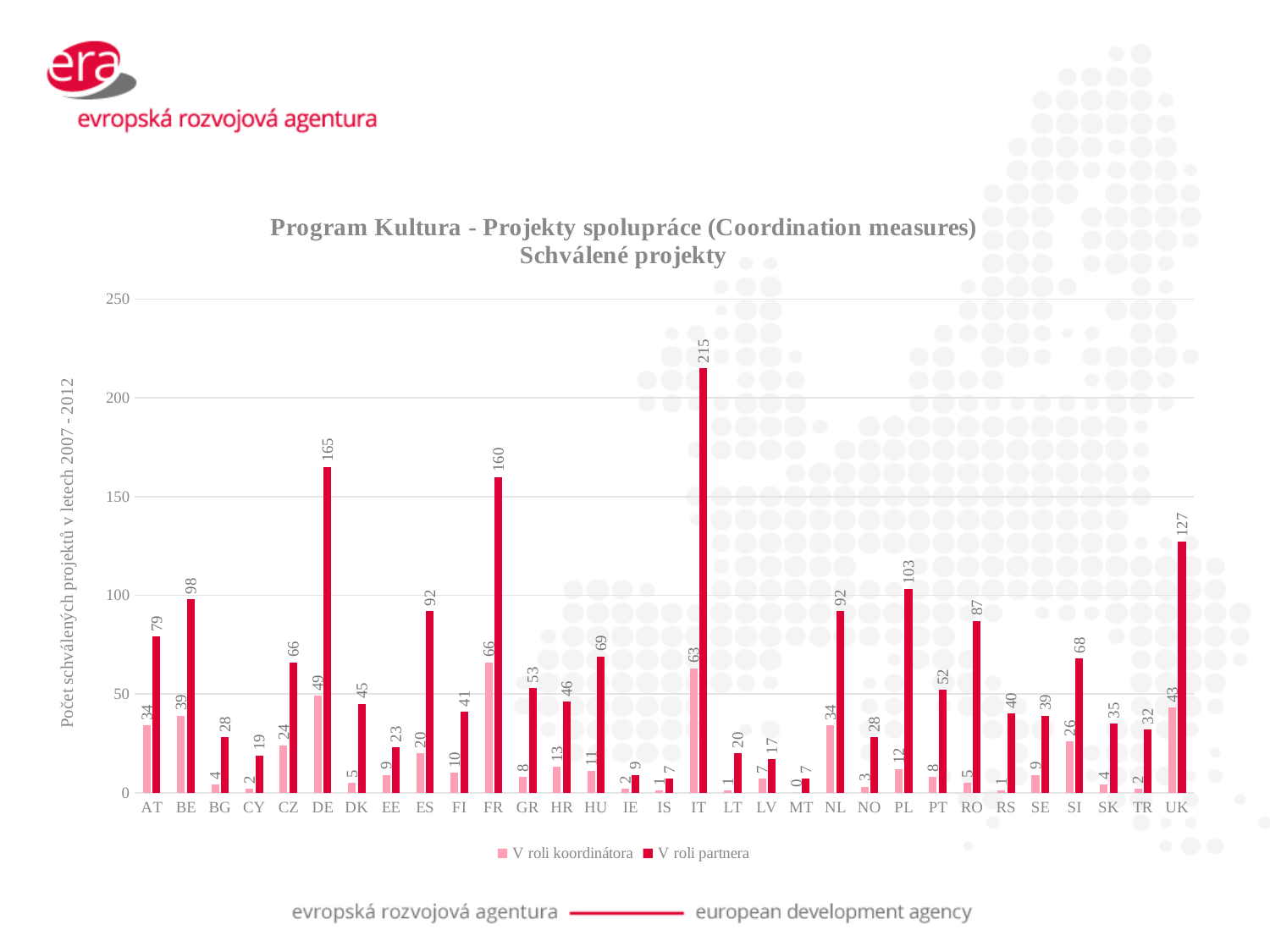

### Chart: Program Kultura - Projekty spolupráce (Coordination measures)
Schválené projekty

| Category |  |  |
|---|---|---|
| AT | 34.0 | 79.0 |
| BE | 39.0 | 98.0 |
| BG | 4.0 | 28.0 |
| CY | 2.0 | 19.0 |
| CZ | 24.0 | 66.0 |
| DE | 49.0 | 165.0 |
| DK | 5.0 | 45.0 |
| EE | 9.0 | 23.0 |
| ES | 20.0 | 92.0 |
| FI | 10.0 | 41.0 |
| FR | 66.0 | 160.0 |
| GR | 8.0 | 53.0 |
| HR | 13.0 | 46.0 |
| HU | 11.0 | 69.0 |
| IE | 2.0 | 9.0 |
| IS | 1.0 | 7.0 |
| IT | 63.0 | 215.0 |
| LT | 1.0 | 20.0 |
| LV | 7.0 | 17.0 |
| MT | 0.0 | 7.0 |
| NL | 34.0 | 92.0 |
| NO | 3.0 | 28.0 |
| PL | 12.0 | 103.0 |
| PT | 8.0 | 52.0 |
| RO | 5.0 | 87.0 |
| RS | 1.0 | 40.0 |
| SE | 9.0 | 39.0 |
| SI | 26.0 | 68.0 |
| SK | 4.0 | 35.0 |
| TR | 2.0 | 32.0 |
| UK | 43.0 | 127.0 |